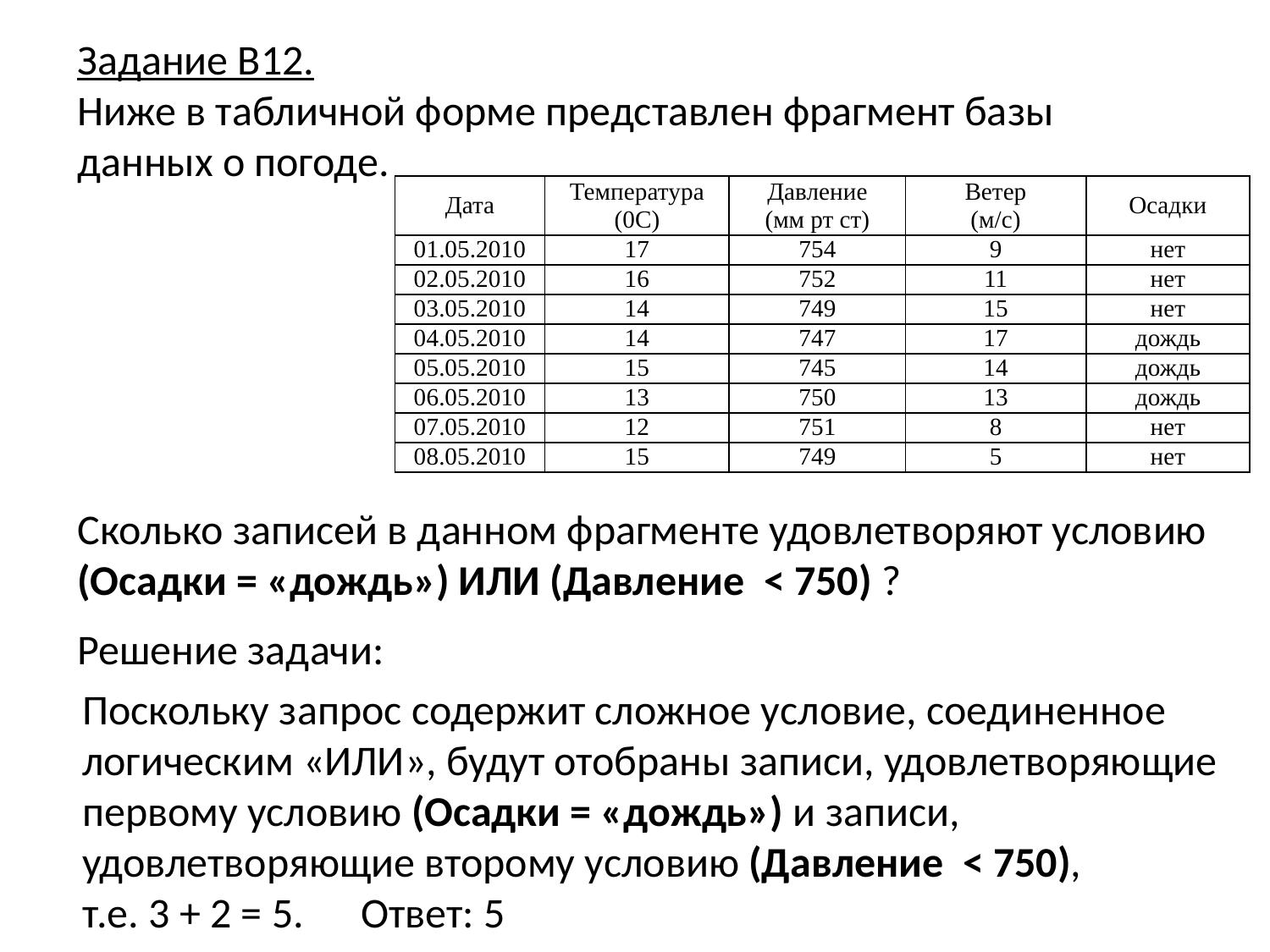

Задание В12.
Ниже в табличной форме представлен фрагмент базы данных о погоде.
| Дата | Температура (0С) | Давление (мм рт ст) | Ветер (м/с) | Осадки |
| --- | --- | --- | --- | --- |
| 01.05.2010 | 17 | 754 | 9 | нет |
| 02.05.2010 | 16 | 752 | 11 | нет |
| 03.05.2010 | 14 | 749 | 15 | нет |
| 04.05.2010 | 14 | 747 | 17 | дождь |
| 05.05.2010 | 15 | 745 | 14 | дождь |
| 06.05.2010 | 13 | 750 | 13 | дождь |
| 07.05.2010 | 12 | 751 | 8 | нет |
| 08.05.2010 | 15 | 749 | 5 | нет |
Сколько записей в данном фрагменте удовлетворяют условию
(Осадки = «дождь») ИЛИ (Давление  < 750) ?
Решение задачи:
Поскольку запрос содержит сложное условие, соединенное логическим «ИЛИ», будут отобраны записи, удовлетворяющие первому условию (Осадки = «дождь») и записи, удовлетворяющие второму условию (Давление  < 750),
т.е. 3 + 2 = 5.      Ответ: 5